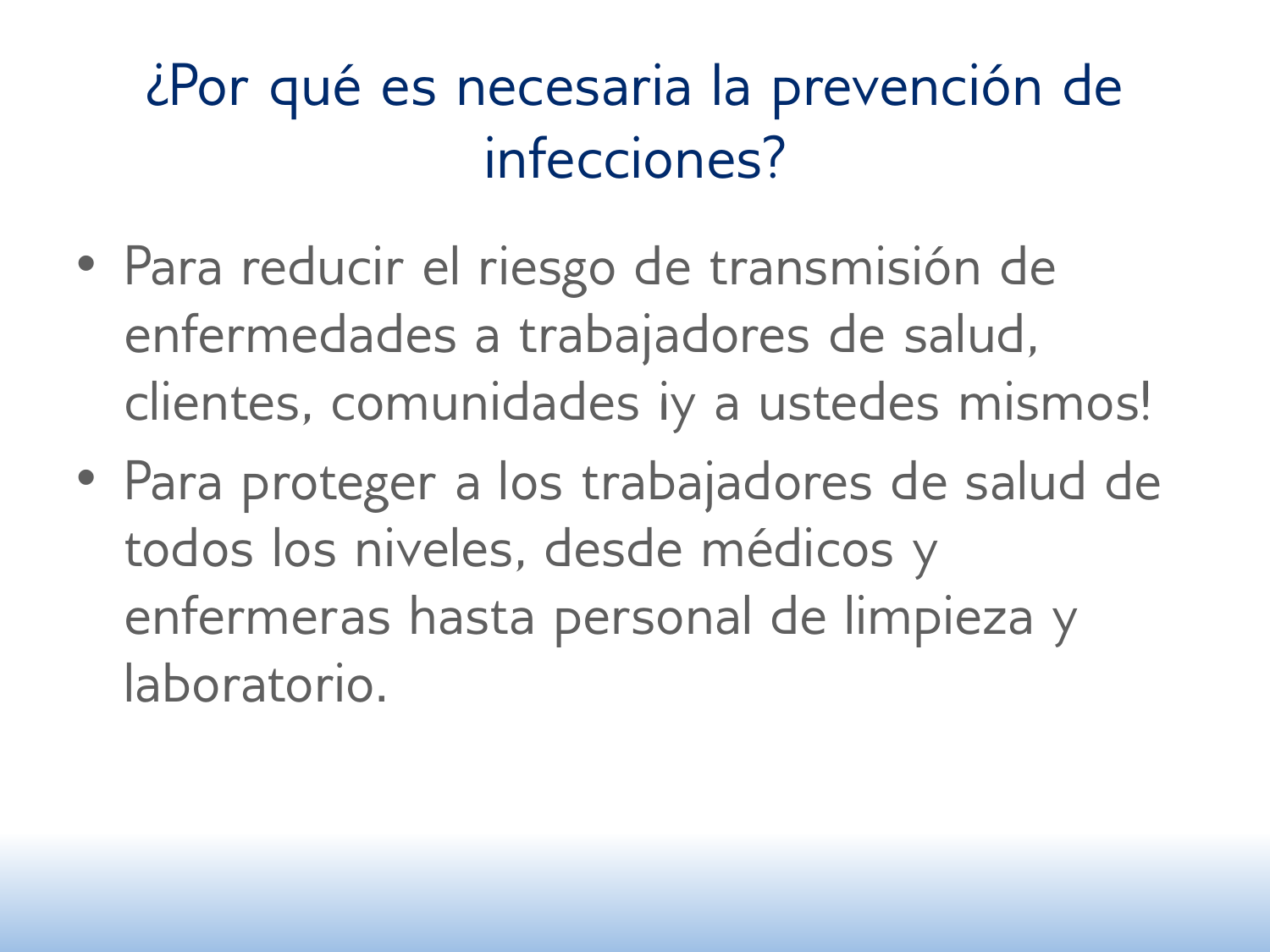

# ¿Por qué es necesaria la prevención de infecciones?
Para reducir el riesgo de transmisión de enfermedades a trabajadores de salud, clientes, comunidades ¡y a ustedes mismos!
Para proteger a los trabajadores de salud de todos los niveles, desde médicos y enfermeras hasta personal de limpieza y laboratorio.